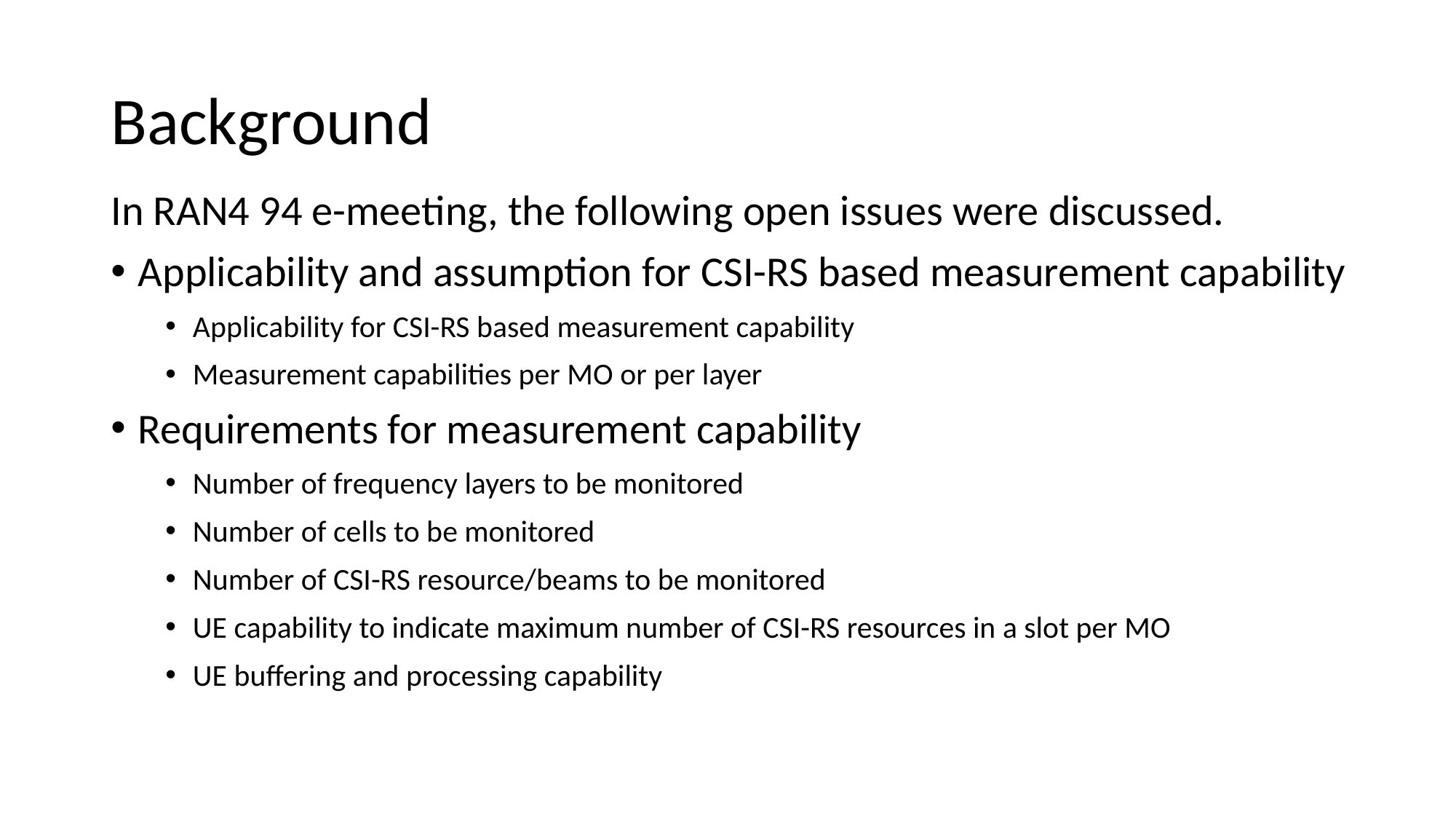

# Background
In RAN4 94 e-meeting, the following open issues were discussed.
Applicability and assumption for CSI-RS based measurement capability
Applicability for CSI-RS based measurement capability
Measurement capabilities per MO or per layer
Requirements for measurement capability
Number of frequency layers to be monitored
Number of cells to be monitored
Number of CSI-RS resource/beams to be monitored
UE capability to indicate maximum number of CSI-RS resources in a slot per MO
UE buffering and processing capability